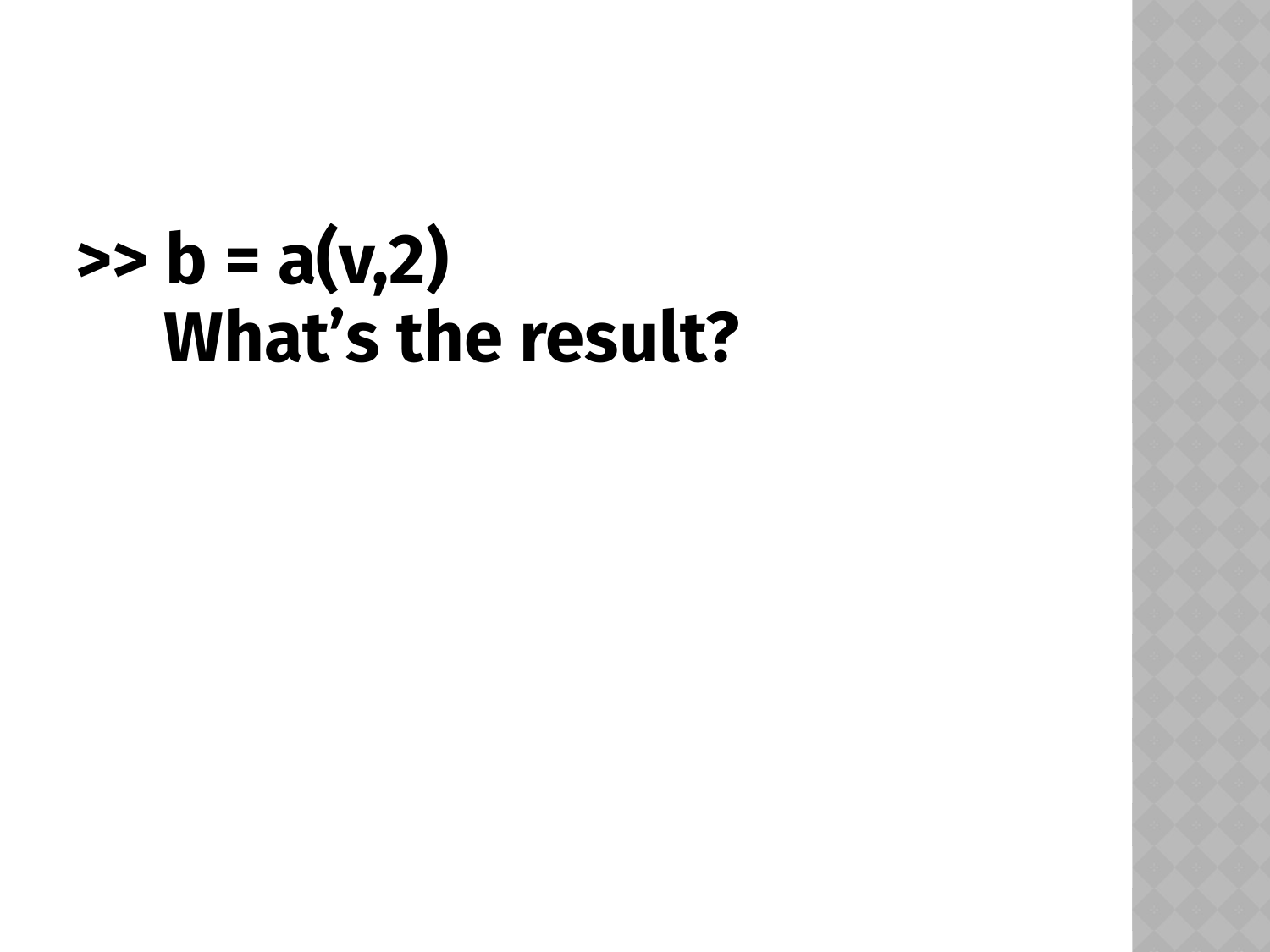

#
>> b = a(v,2)
	   What’s the result?